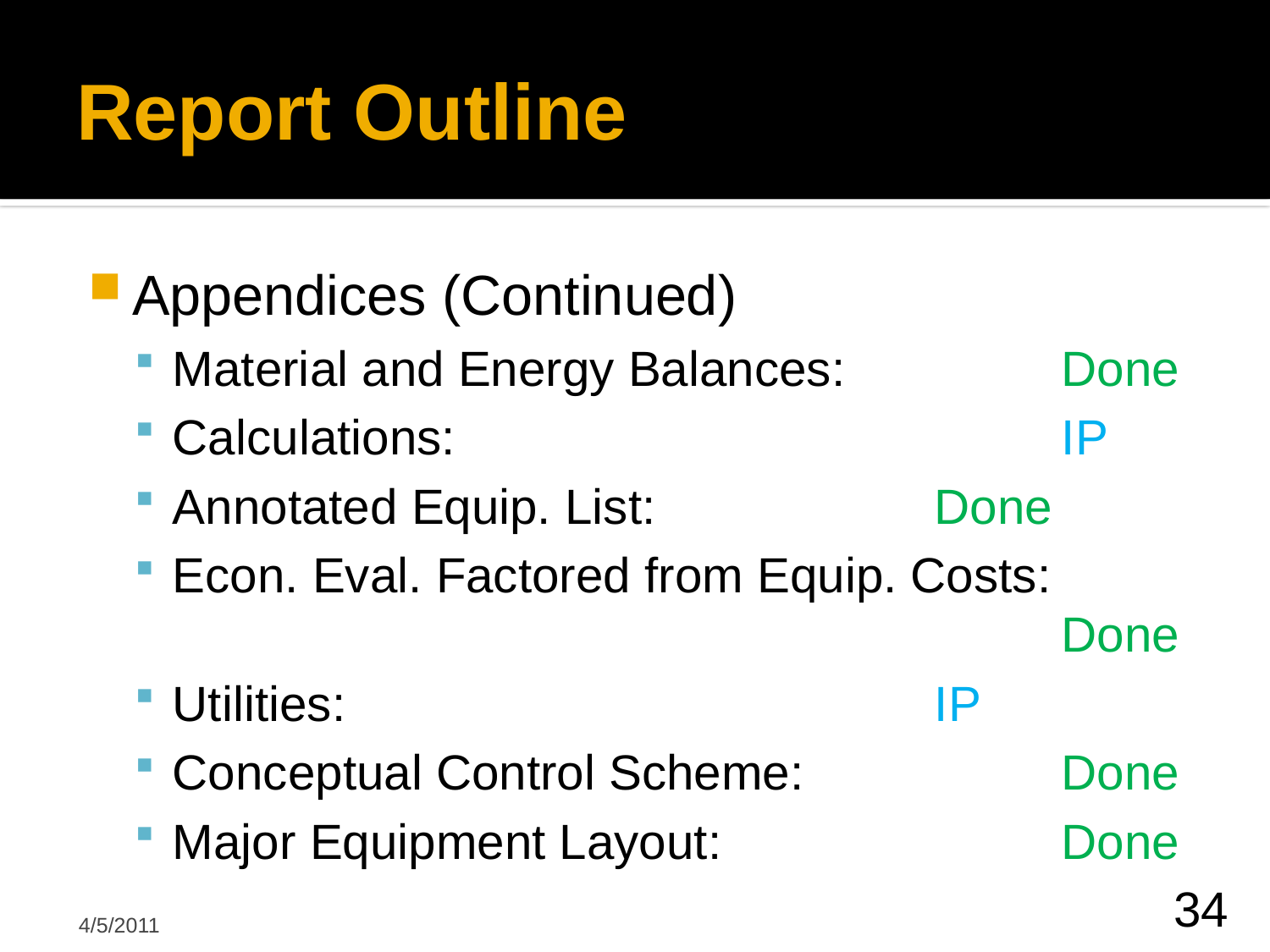

# Report Outline
Appendices (Continued)
Material and Energy Balances:		Done
Calculations:	 				IP
Annotated Equip. List: 			Done
Econ. Eval. Factored from Equip. Costs: 								Done
Utilities: 					IP
Conceptual Control Scheme: 		Done
Major Equipment Layout:	 		Done
4/5/2011
34